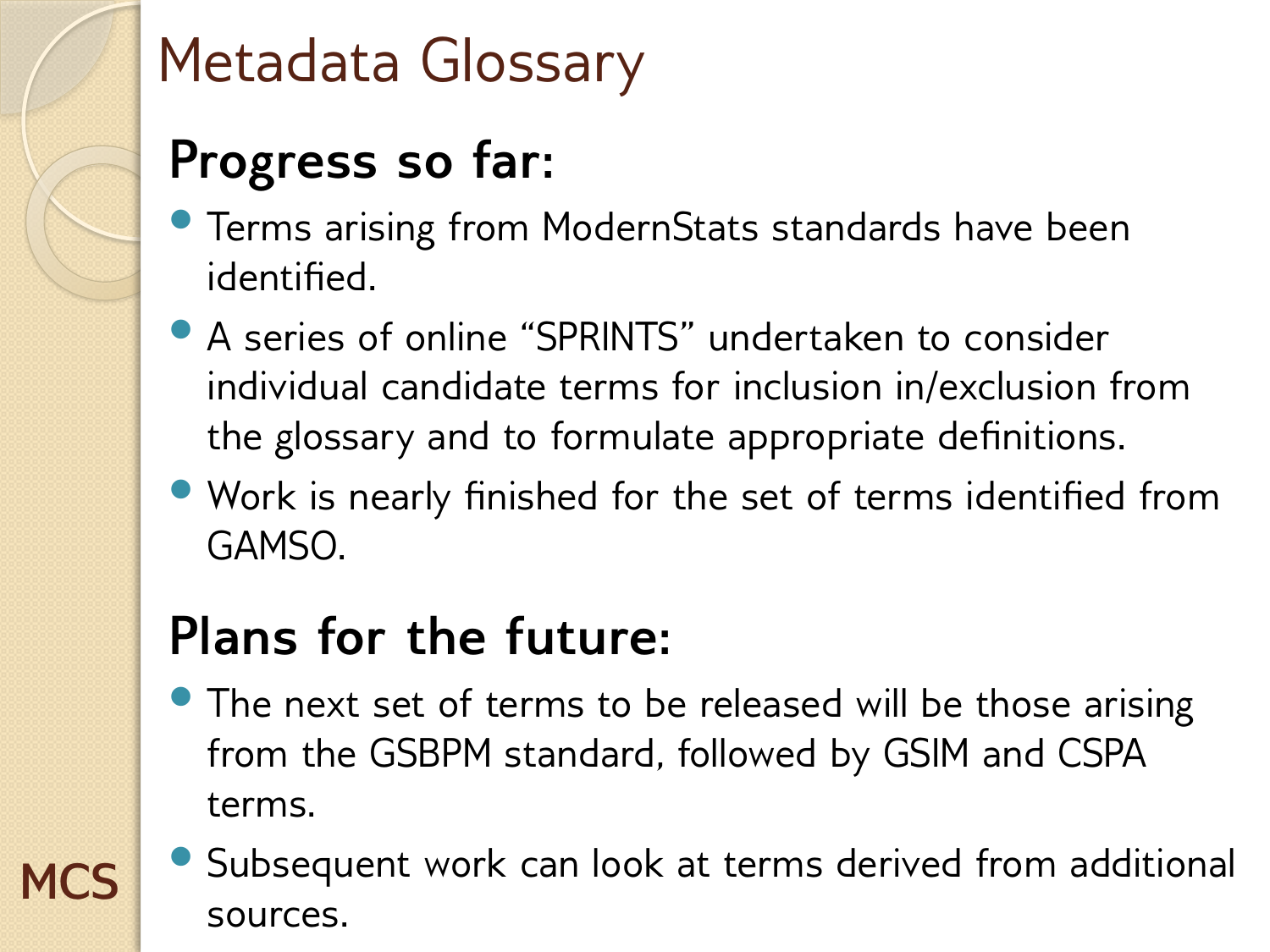

# Metadata Glossary
Progress so far:
Terms arising from ModernStats standards have been identified.
A series of online “SPRINTS” undertaken to consider individual candidate terms for inclusion in/exclusion from the glossary and to formulate appropriate definitions.
Work is nearly finished for the set of terms identified from GAMSO.
Plans for the future:
The next set of terms to be released will be those arising from the GSBPM standard, followed by GSIM and CSPA terms.
Subsequent work can look at terms derived from additional sources.

MCS